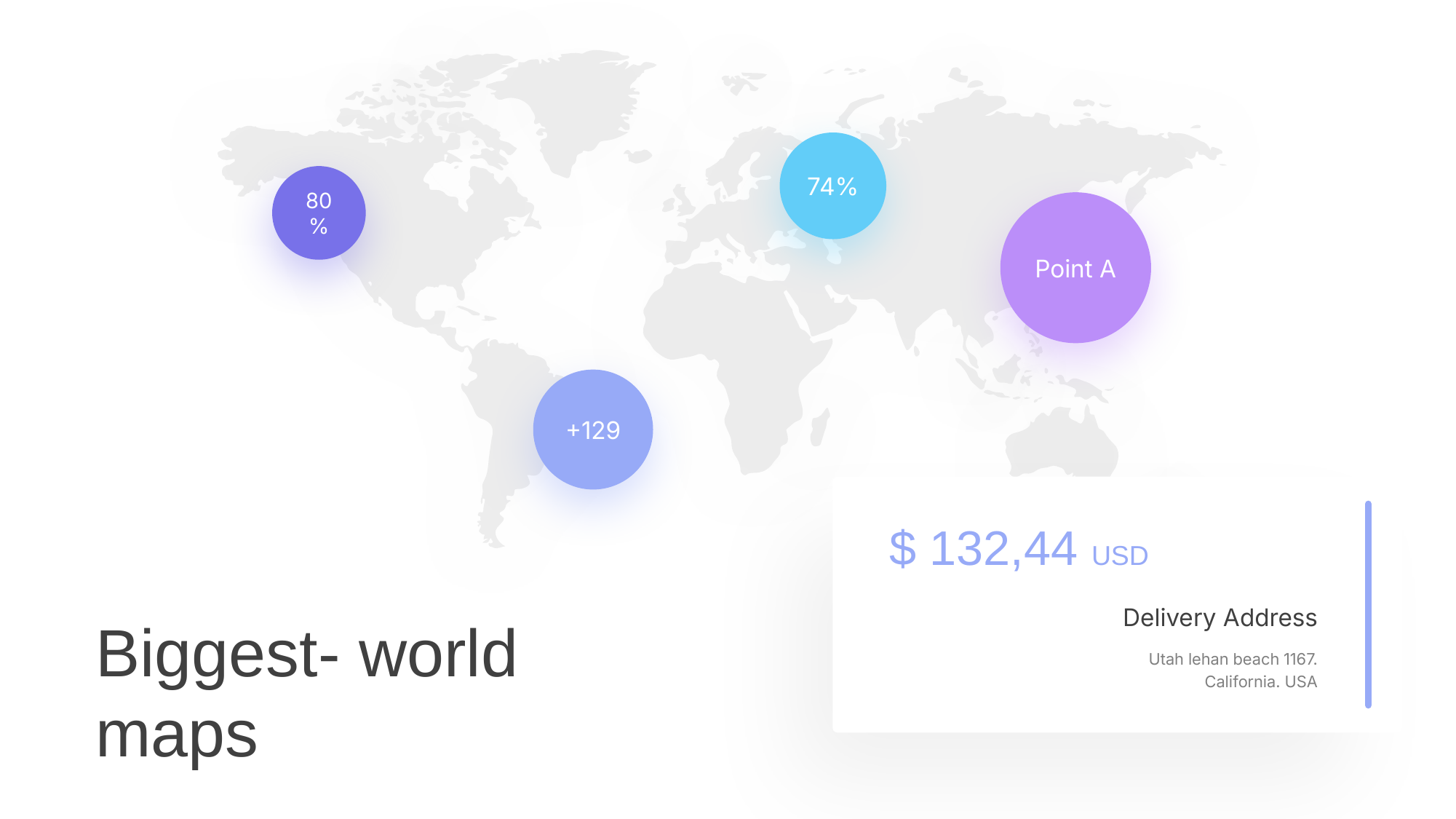

74%
80%
Point A
+129

$ 132,44 USD
Delivery Address
Biggest- world maps
Utah lehan beach 1167.
California. USA